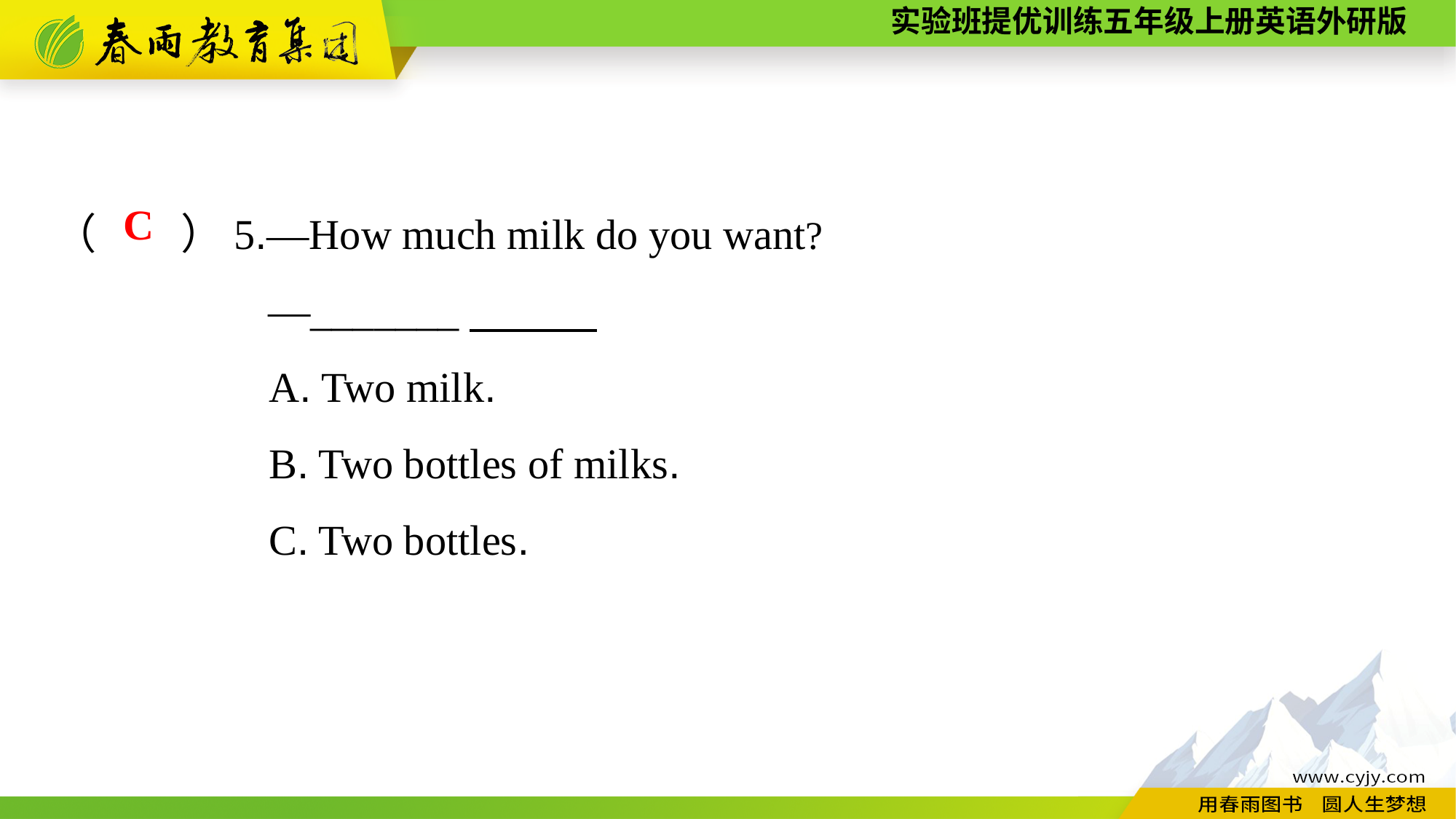

（　　）5.—How much milk do you want?
—_______
A. Two milk.
B. Two bottles of milks.
C. Two bottles.
C